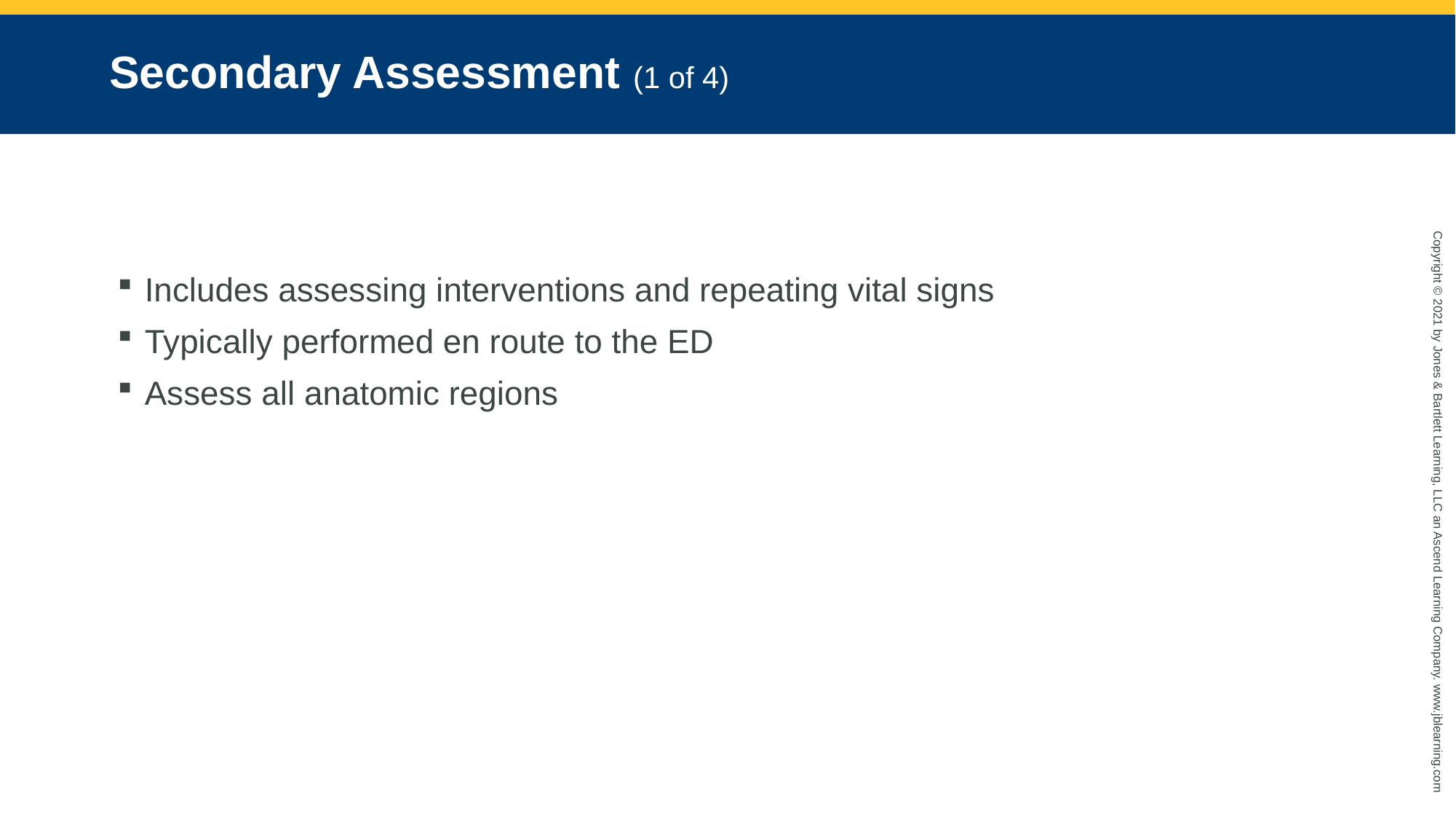

# Secondary Assessment (1 of 4)
Includes assessing interventions and repeating vital signs
Typically performed en route to the ED
Assess all anatomic regions